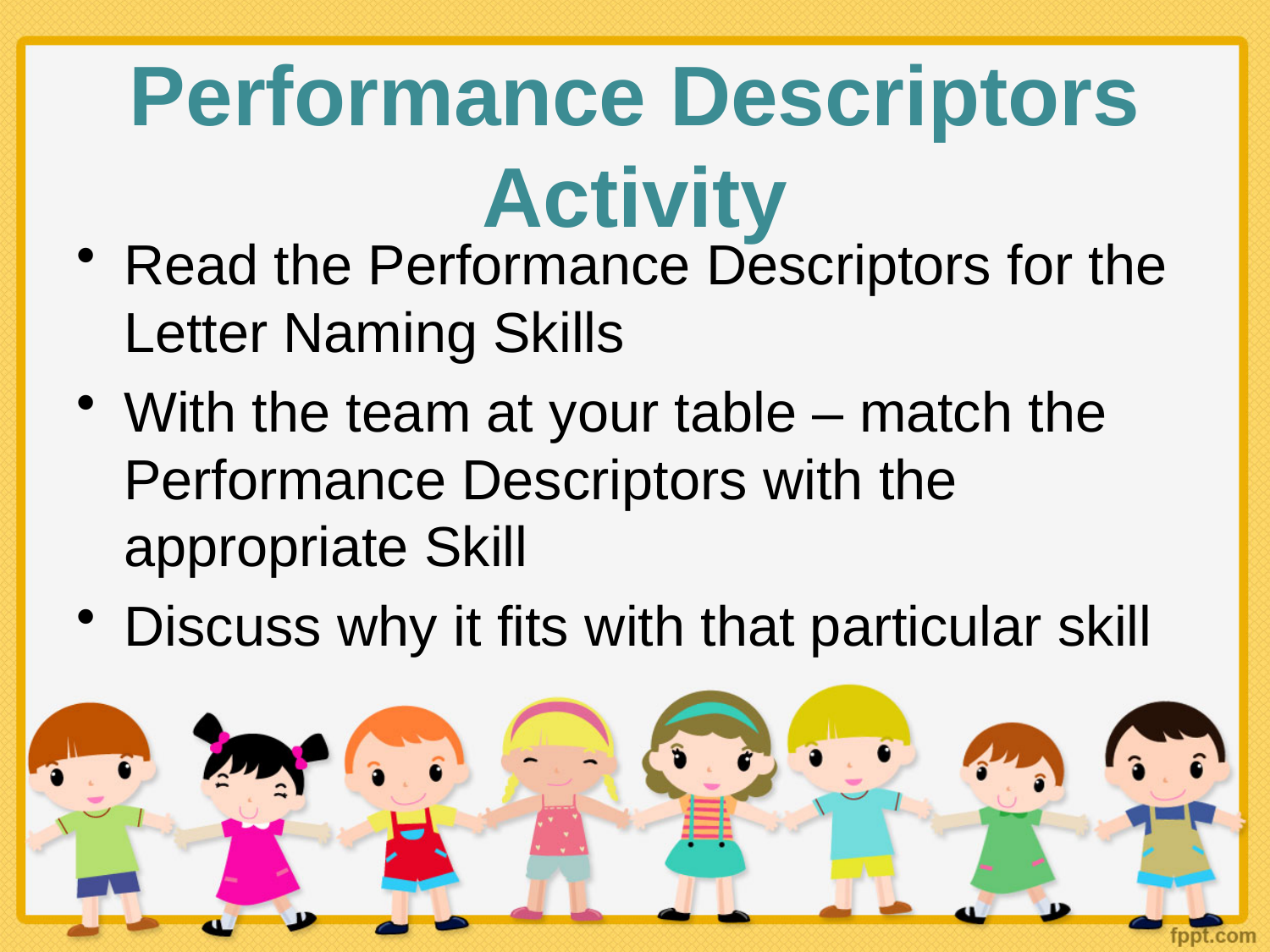

Performance Descriptors Activity
Read the Performance Descriptors for the Letter Naming Skills
With the team at your table – match the Performance Descriptors with the appropriate Skill
Discuss why it fits with that particular skill